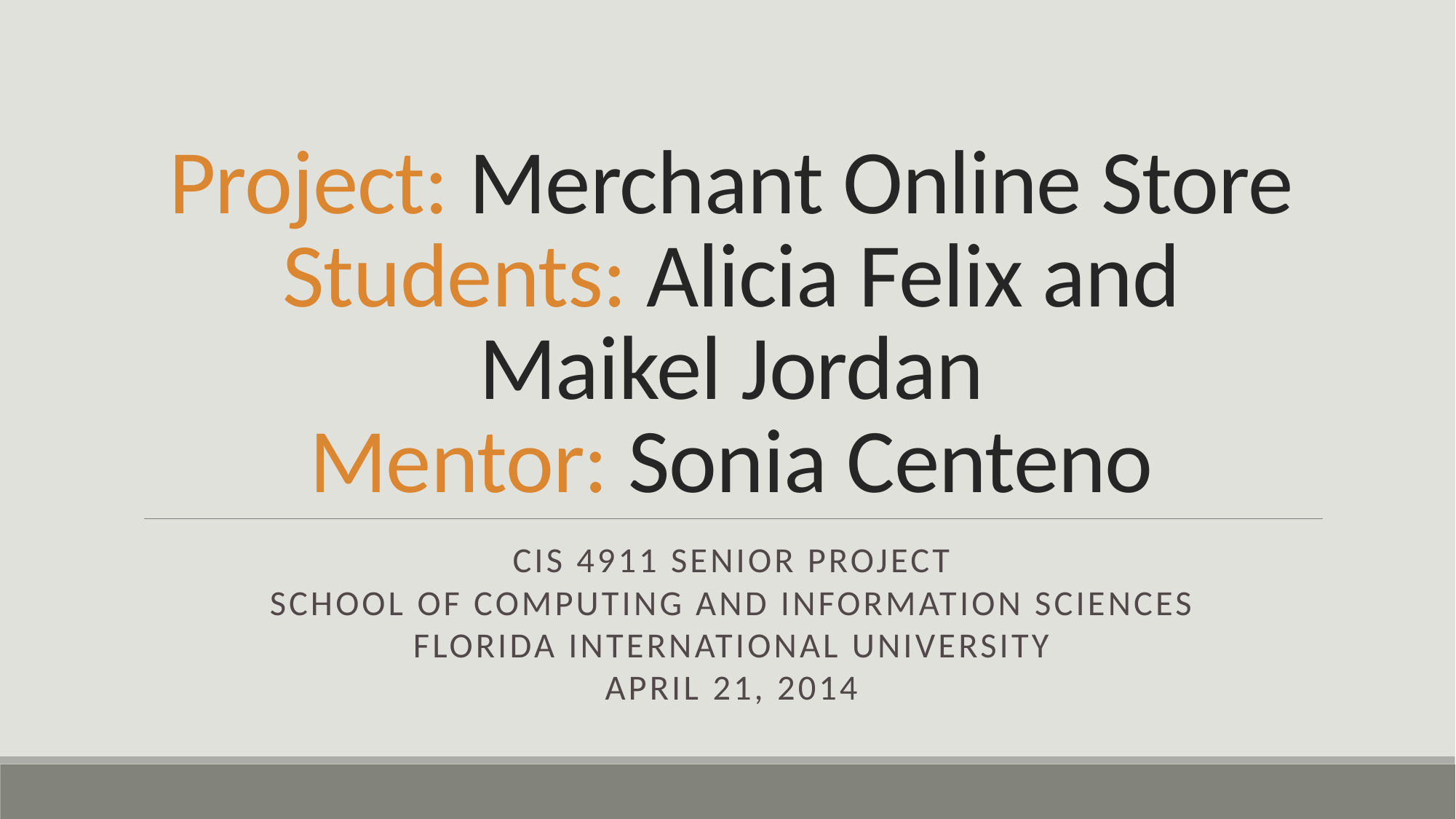

# Project: Merchant Online Store Students: Alicia Felix and Maikel Jordan Mentor: Sonia Centeno
CIS 4911 Senior Project
School of Computing and Information Sciences
Florida International University
April 21, 2014